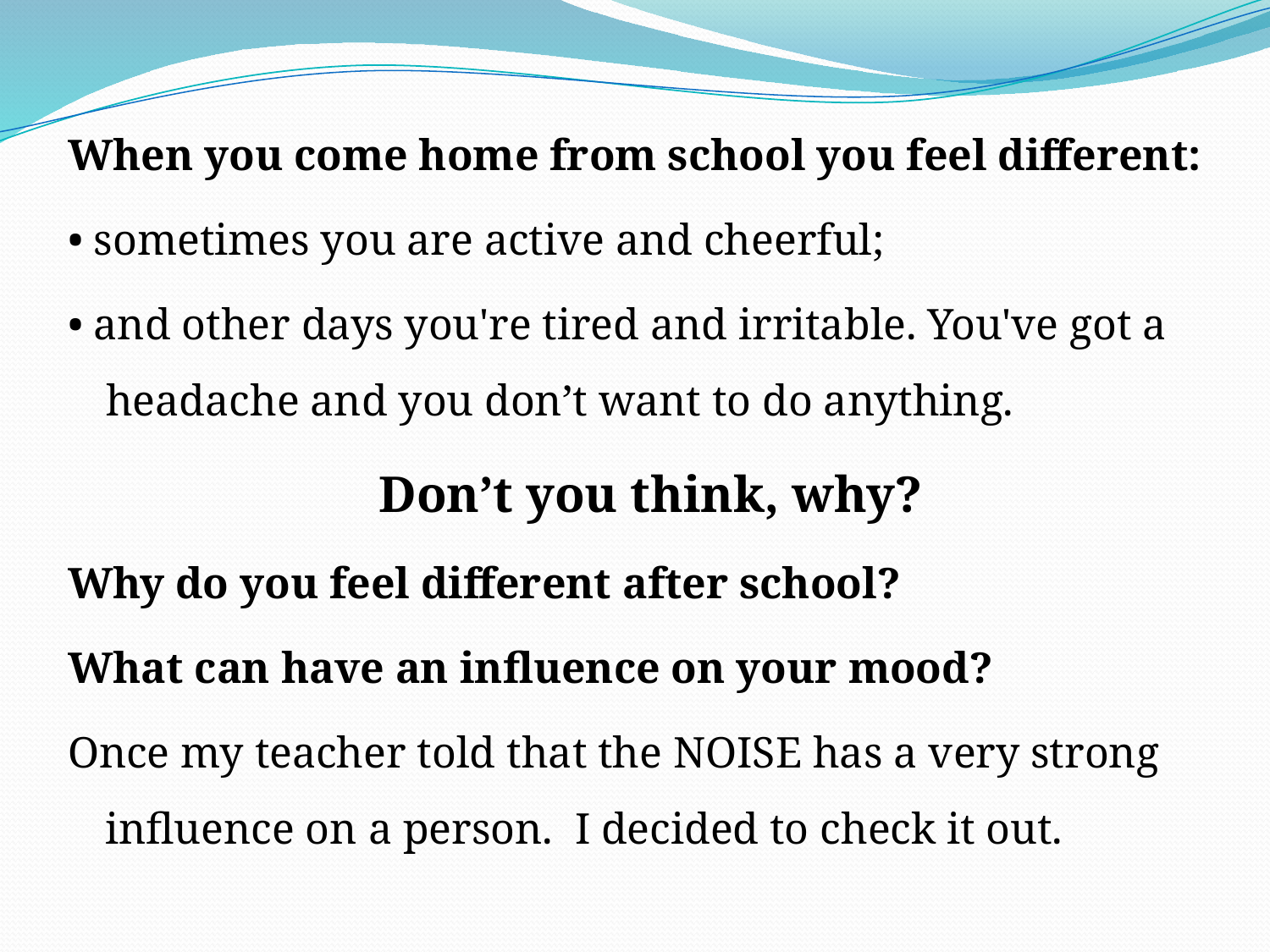

When you come home from school you feel different:
• sometimes you are active and cheerful;
• and other days you're tired and irritable. You've got a headache and you don’t want to do anything.
 Don’t you think, why?
Why do you feel different after school?
What can have an influence on your mood?
Once my teacher told that the NOISE has a very strong influence on а person.  I decided to check it out.